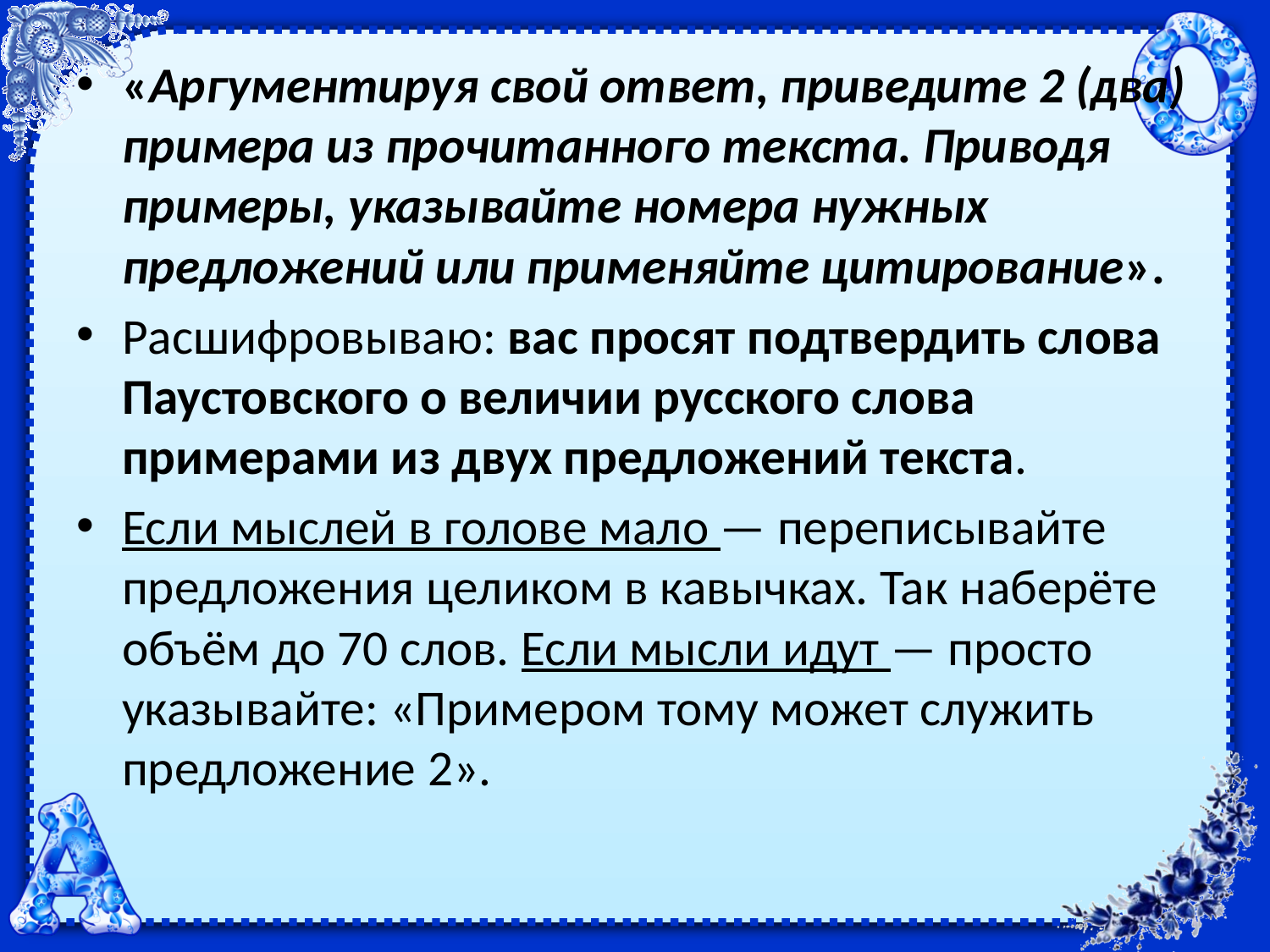

«Аргументируя свой ответ, приведите 2 (два) примера из прочитанного текста. Приводя примеры, указывайте номера нужных предложений или применяйте цитирование».
Расшифровываю: вас просят подтвердить слова Паустовского о величии русского слова примерами из двух предложений текста.
Если мыслей в голове мало — переписывайте предложения целиком в кавычках. Так наберёте объём до 70 слов. Если мысли идут — просто указывайте: «Примером тому может служить предложение 2».